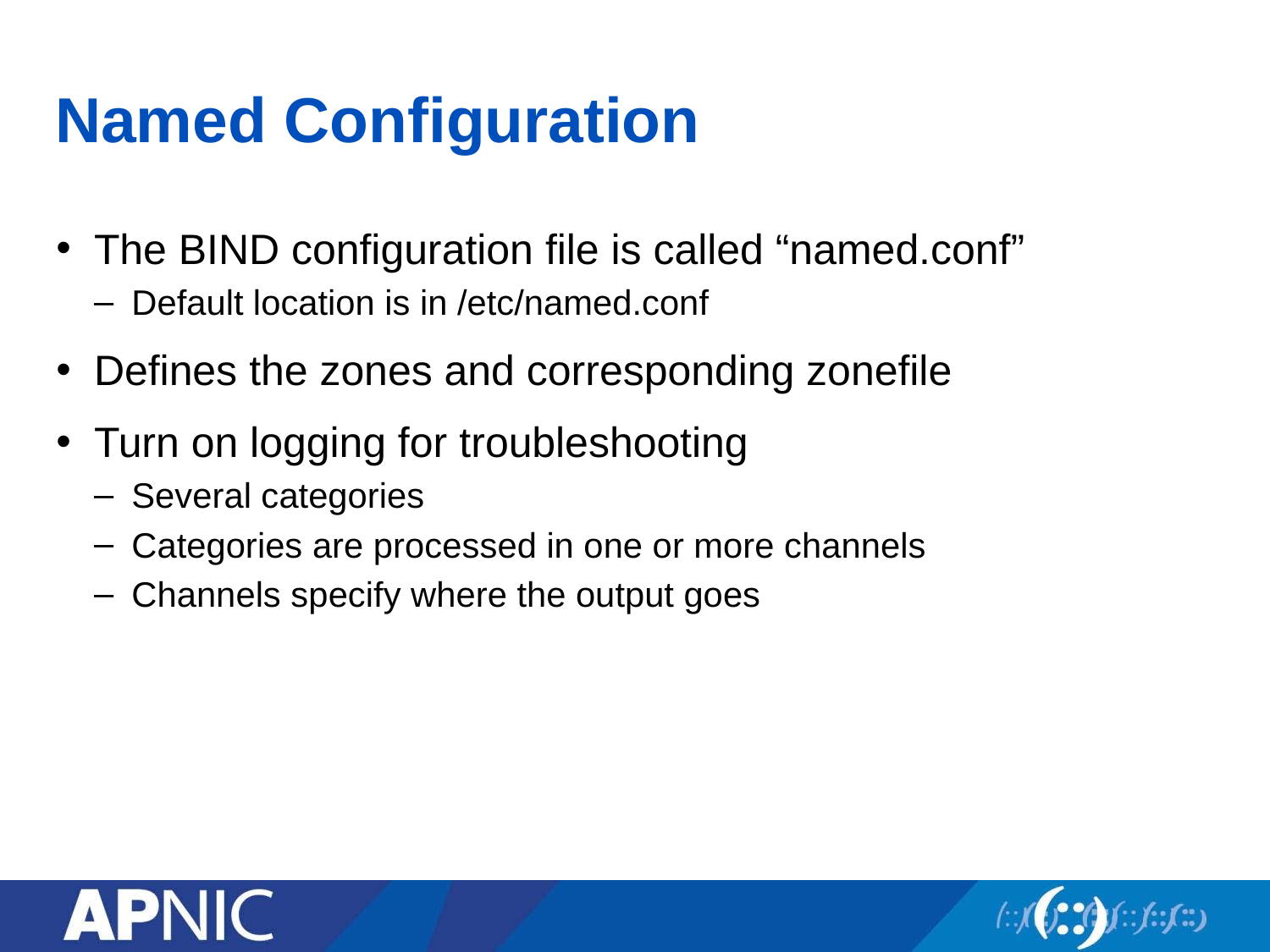

# Named Configuration
The BIND configuration file is called “named.conf”
Default location is in /etc/named.conf
Defines the zones and corresponding zonefile
Turn on logging for troubleshooting
Several categories
Categories are processed in one or more channels
Channels specify where the output goes